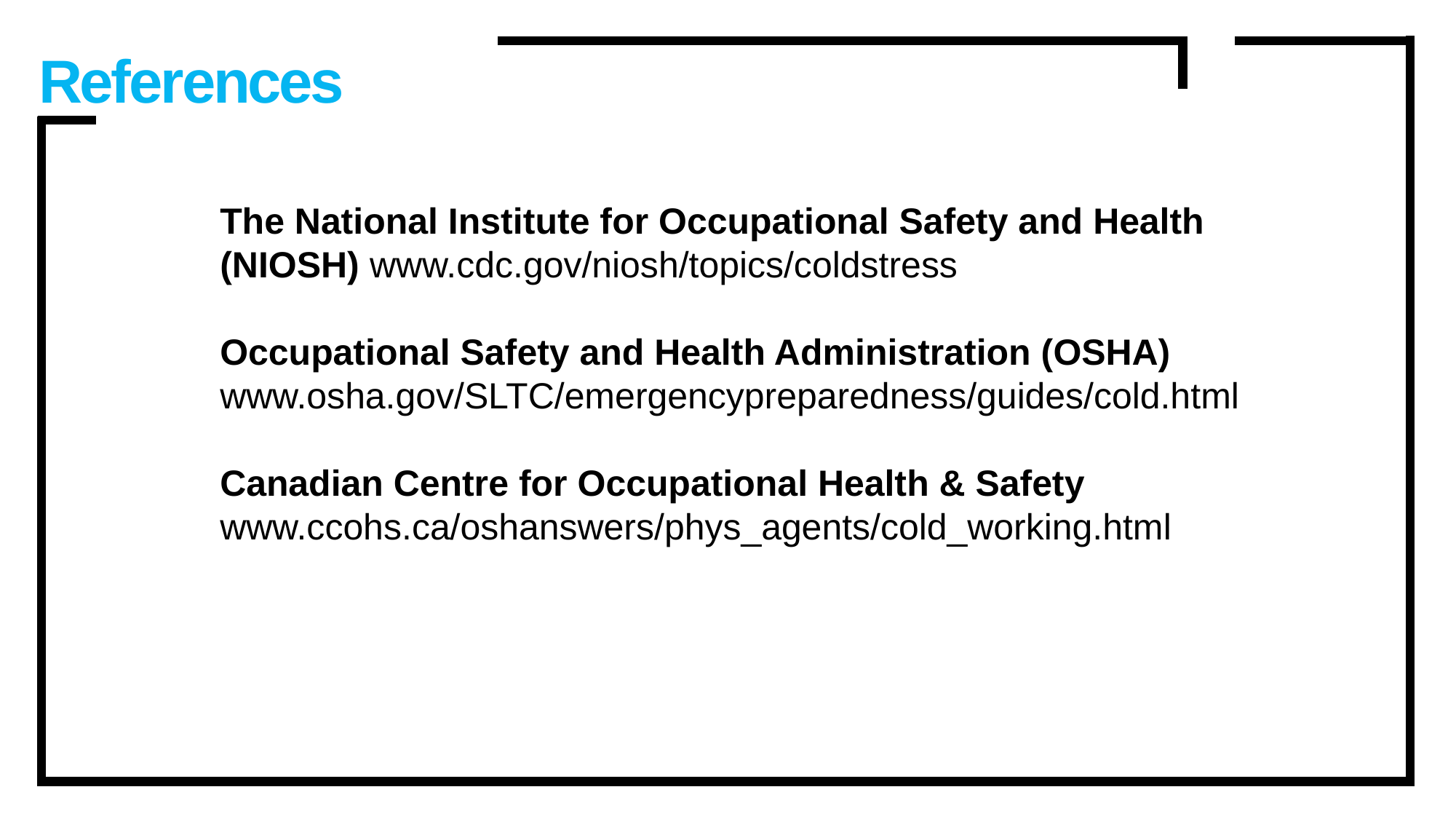

References
The National Institute for Occupational Safety and Health (NIOSH) www.cdc.gov/niosh/topics/coldstress

Occupational Safety and Health Administration (OSHA) www.osha.gov/SLTC/emergencypreparedness/guides/cold.html

Canadian Centre for Occupational Health & Safety
www.ccohs.ca/oshanswers/phys_agents/cold_working.html
Embed Video or Place Photo Here
CONFIDENTIAL